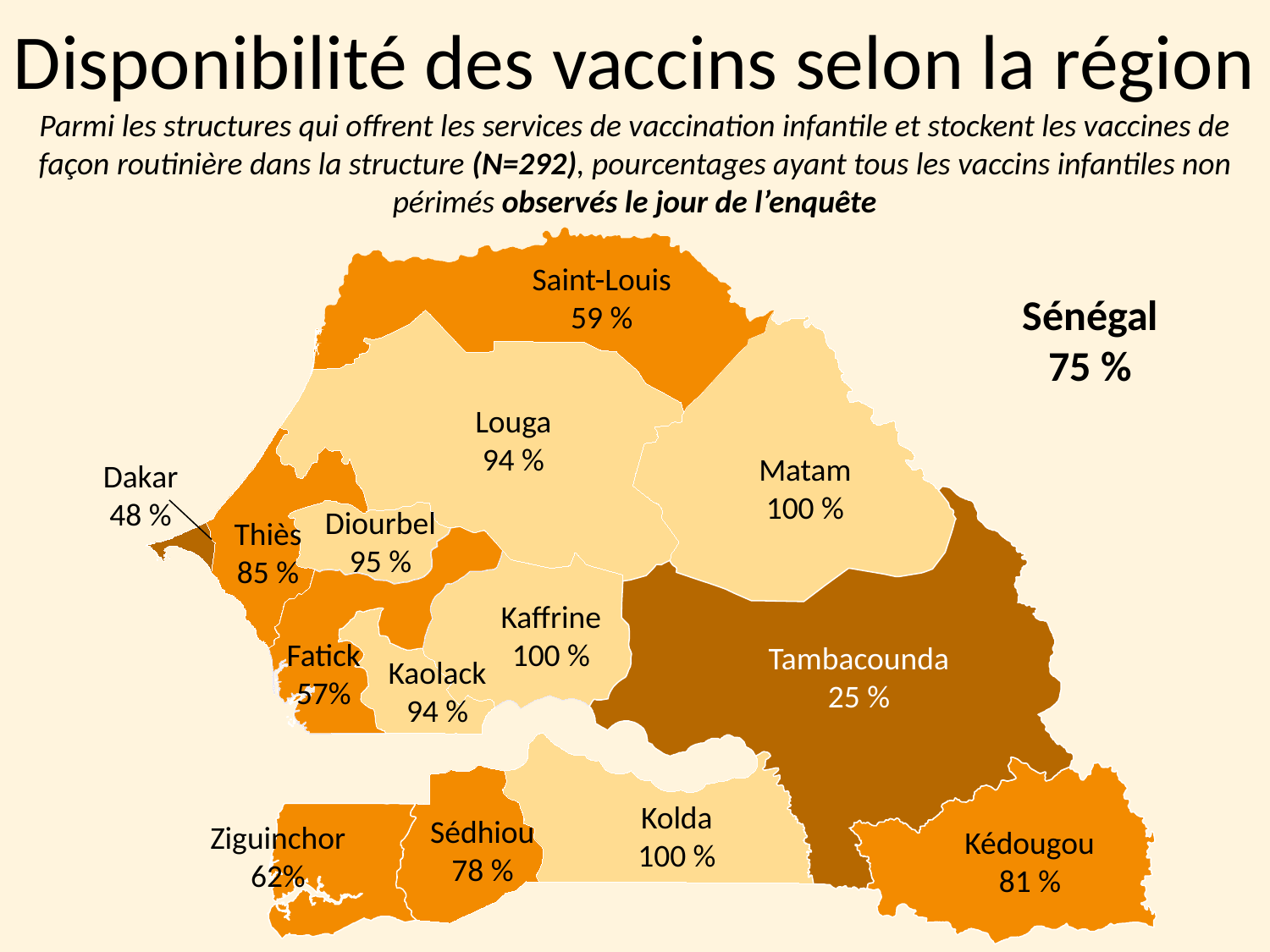

Disponibilité des vaccins selon la région
Parmi les structures qui offrent les services de vaccination infantile et stockent les vaccines de façon routinière dans la structure (N=292), pourcentages ayant tous les vaccins infantiles non périmés observés le jour de l’enquête

Saint-Louis
59 %
Sénégal
75 %
Louga
94 %
Matam
100 %
Dakar
48 %
Diourbel
95 %
Thiès
85 %
Kaffrine
100 %
Fatick
57%
Tambacounda
25 %
Kaolack
94 %
Kolda
100 %
Sédhiou
78 %
Ziguinchor
62%
Kédougou
81 %